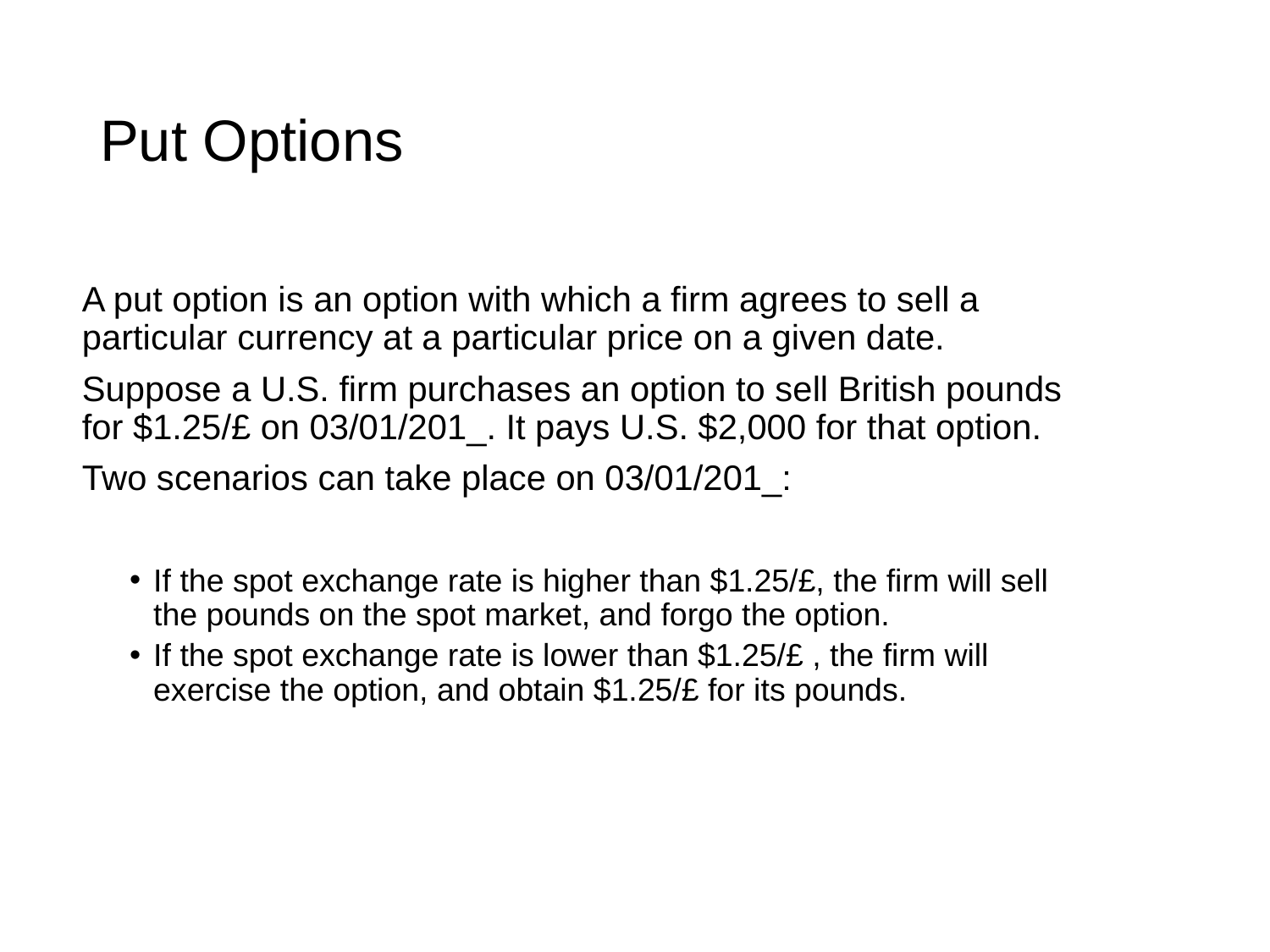

# Put Options
A put option is an option with which a firm agrees to sell a particular currency at a particular price on a given date.
Suppose a U.S. firm purchases an option to sell British pounds for $1.25/£ on 03/01/201_. It pays U.S. $2,000 for that option.
Two scenarios can take place on 03/01/201_:

If the spot exchange rate is higher than $1.25/£, the firm will sell the pounds on the spot market, and forgo the option.
If the spot exchange rate is lower than $1.25/£ , the firm will exercise the option, and obtain $1.25/£ for its pounds.